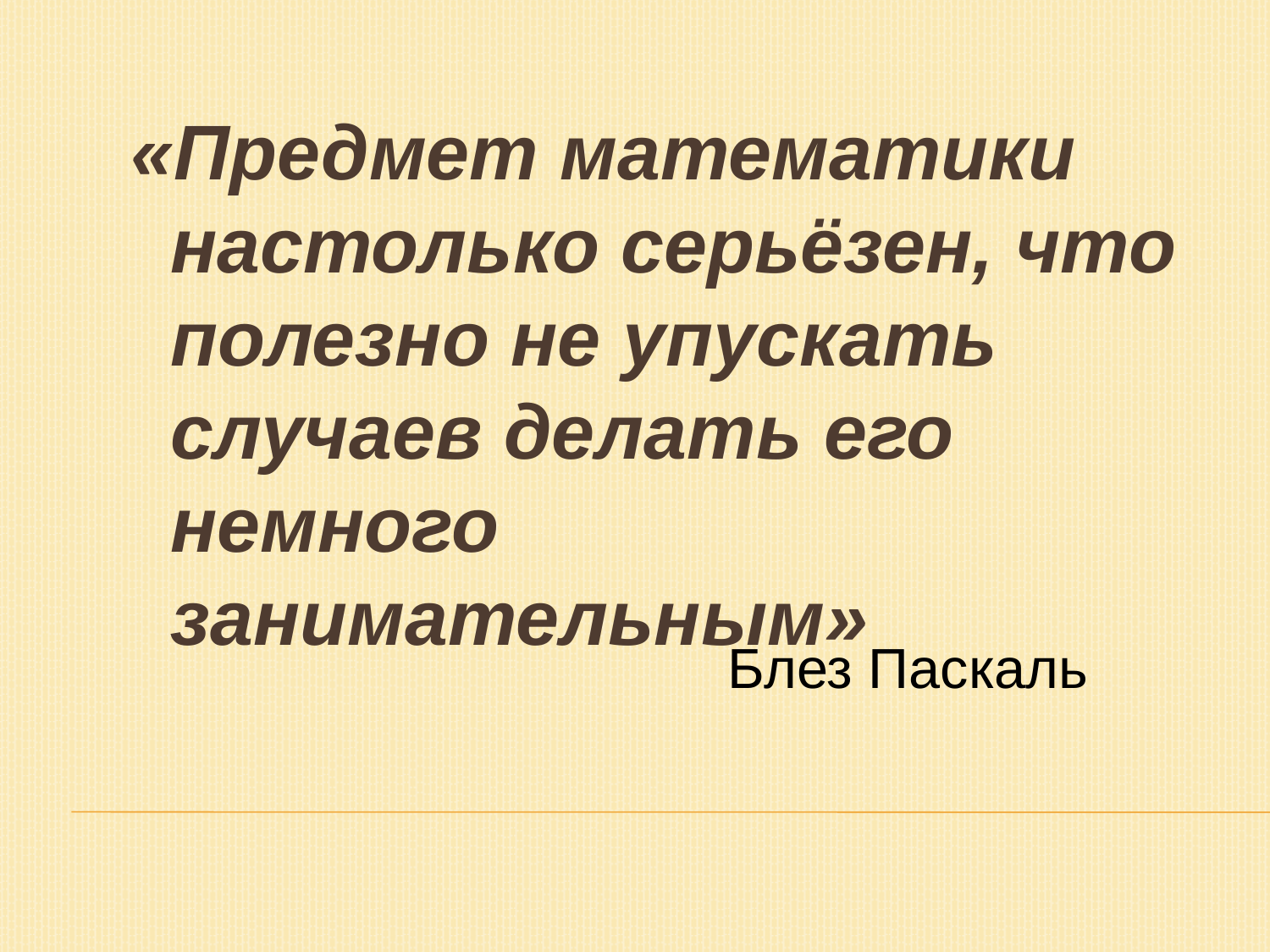

«Предмет математики настолько серьёзен, что полезно не упускать случаев делать его немного  занимательным»
Блез Паскаль